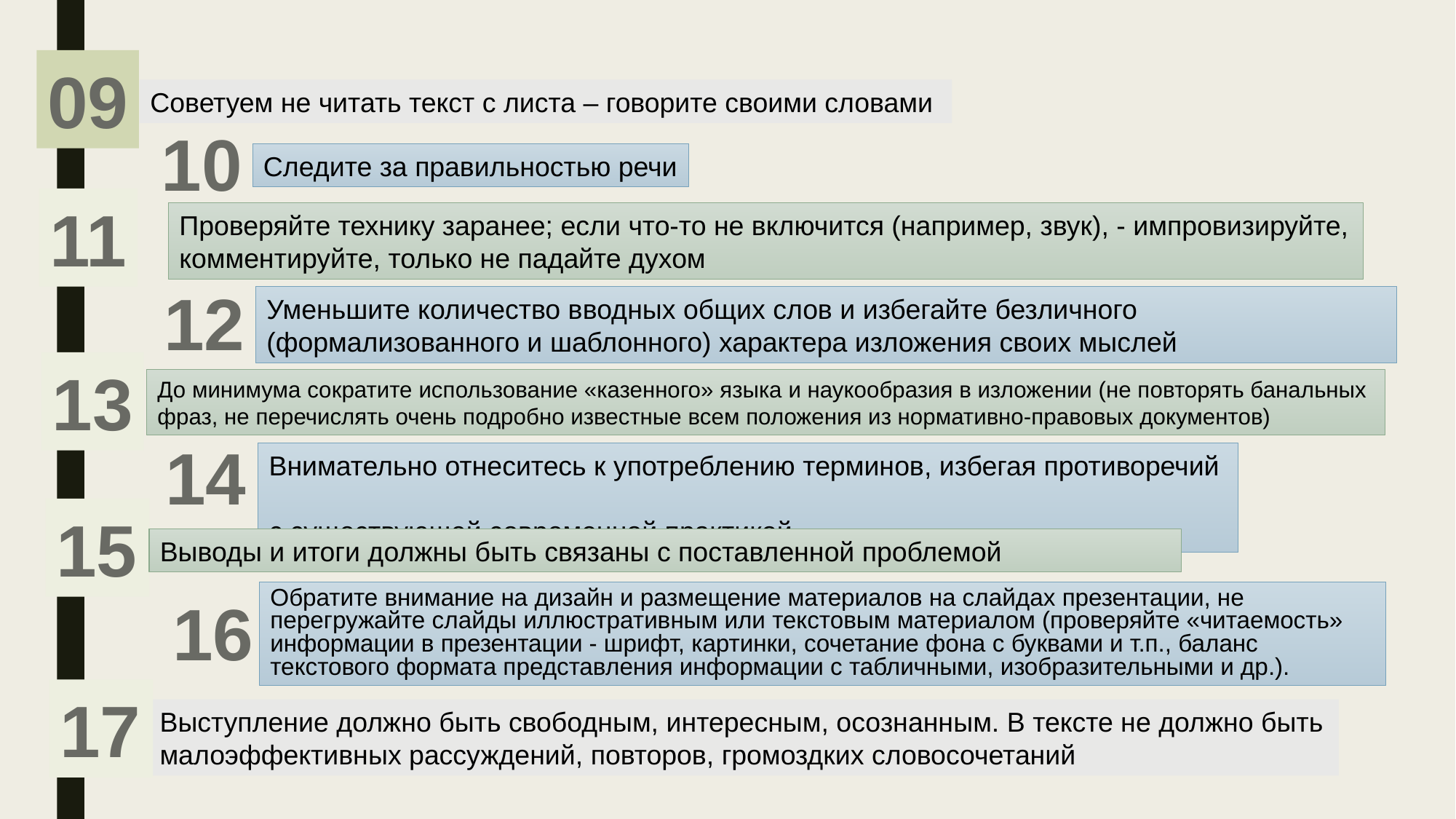

09
Советуем не читать текст с листа – говорите своими словами
10
Следите за правильностью речи
11
Проверяйте технику заранее; если что-то не включится (например, звук), - импровизируйте, комментируйте, только не падайте духом
12
Уменьшите количество вводных общих слов и избегайте безличного (формализованного и шаблонного) характера изложения своих мыслей
13
До минимума сократите использование «казенного» языка и наукообразия в изложении (не повторять банальных фраз, не перечислять очень подробно известные всем положения из нормативно-правовых документов)
14
Внимательно отнеситесь к употреблению терминов, избегая противоречий
с существующей современной практикой
15
Выводы и итоги должны быть связаны с поставленной проблемой
Обратите внимание на дизайн и размещение материалов на слайдах презентации, не перегружайте слайды иллюстративным или текстовым материалом (проверяйте «читаемость» информации в презентации - шрифт, картинки, сочетание фона с буквами и т.п., баланс текстового формата представления информации с табличными, изобразительными и др.).
16
17
Выступление должно быть свободным, интересным, осознанным. В тексте не должно быть малоэффективных рассуждений, повторов, громоздких словосочетаний